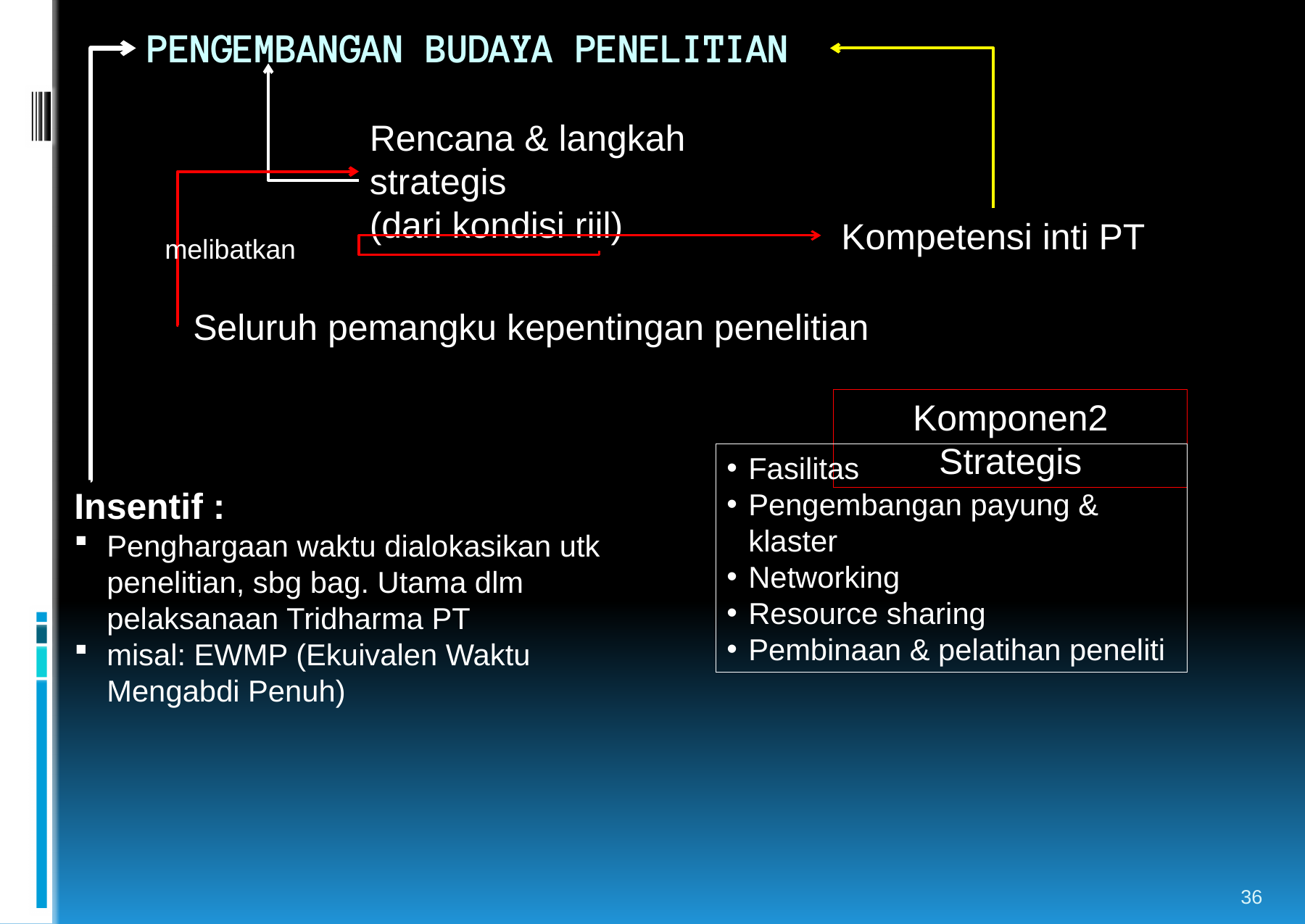

# PENGEMBANGAN BUDAYA PENELITIAN
Rencana & langkah strategis
(dari kondisi riil)
Kompetensi inti PT
melibatkan
Seluruh pemangku kepentingan penelitian
Komponen2 Strategis
Fasilitas
Pengembangan payung & klaster
Networking
Resource sharing
Pembinaan & pelatihan peneliti
Insentif :
Penghargaan waktu dialokasikan utk penelitian, sbg bag. Utama dlm pelaksanaan Tridharma PT
misal: EWMP (Ekuivalen Waktu Mengabdi Penuh)
36